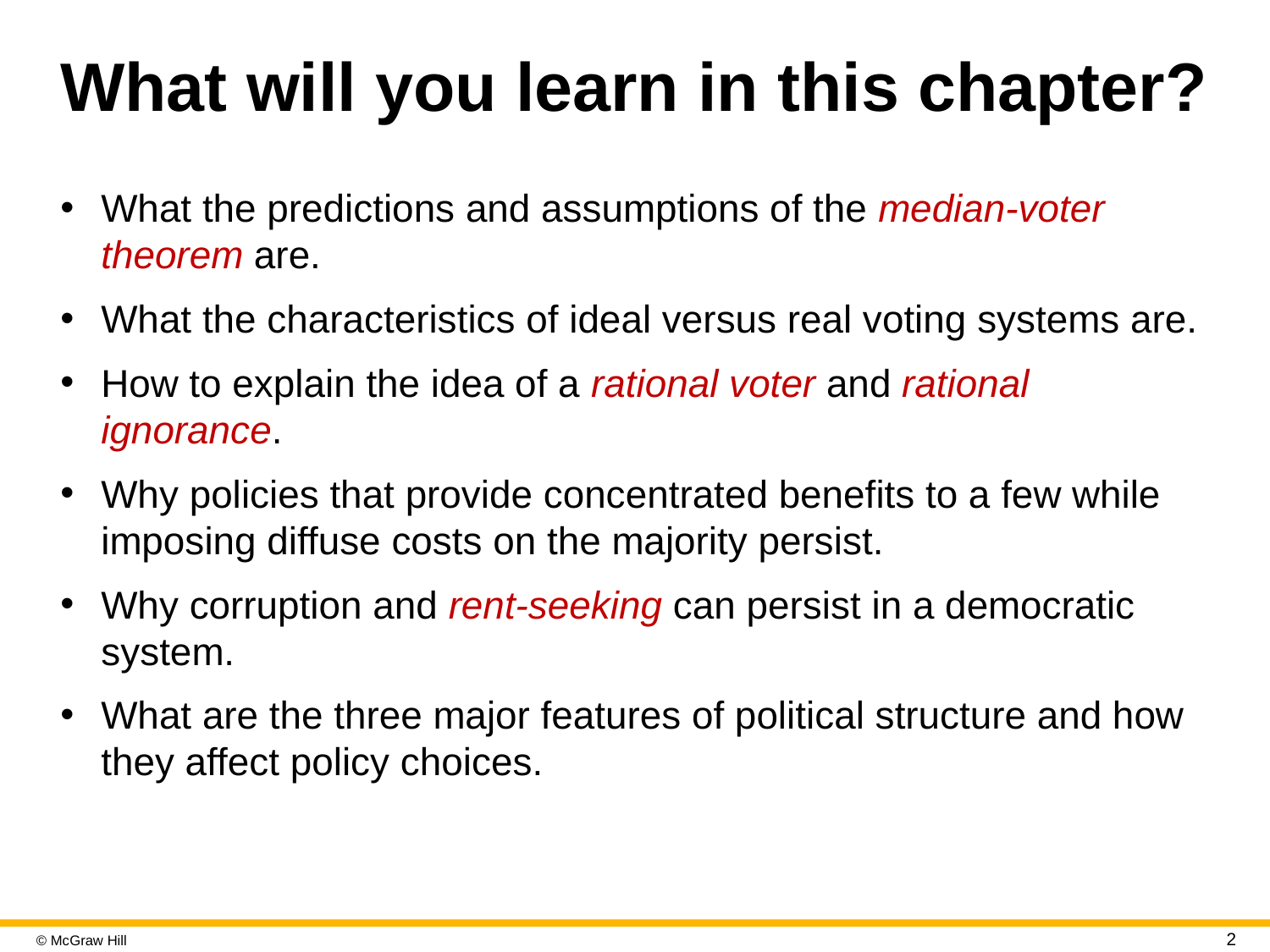

# What will you learn in this chapter?
What the predictions and assumptions of the median-voter theorem are.
What the characteristics of ideal versus real voting systems are.
How to explain the idea of a rational voter and rational ignorance.
Why policies that provide concentrated benefits to a few while imposing diffuse costs on the majority persist.
Why corruption and rent-seeking can persist in a democratic system.
What are the three major features of political structure and how they affect policy choices.